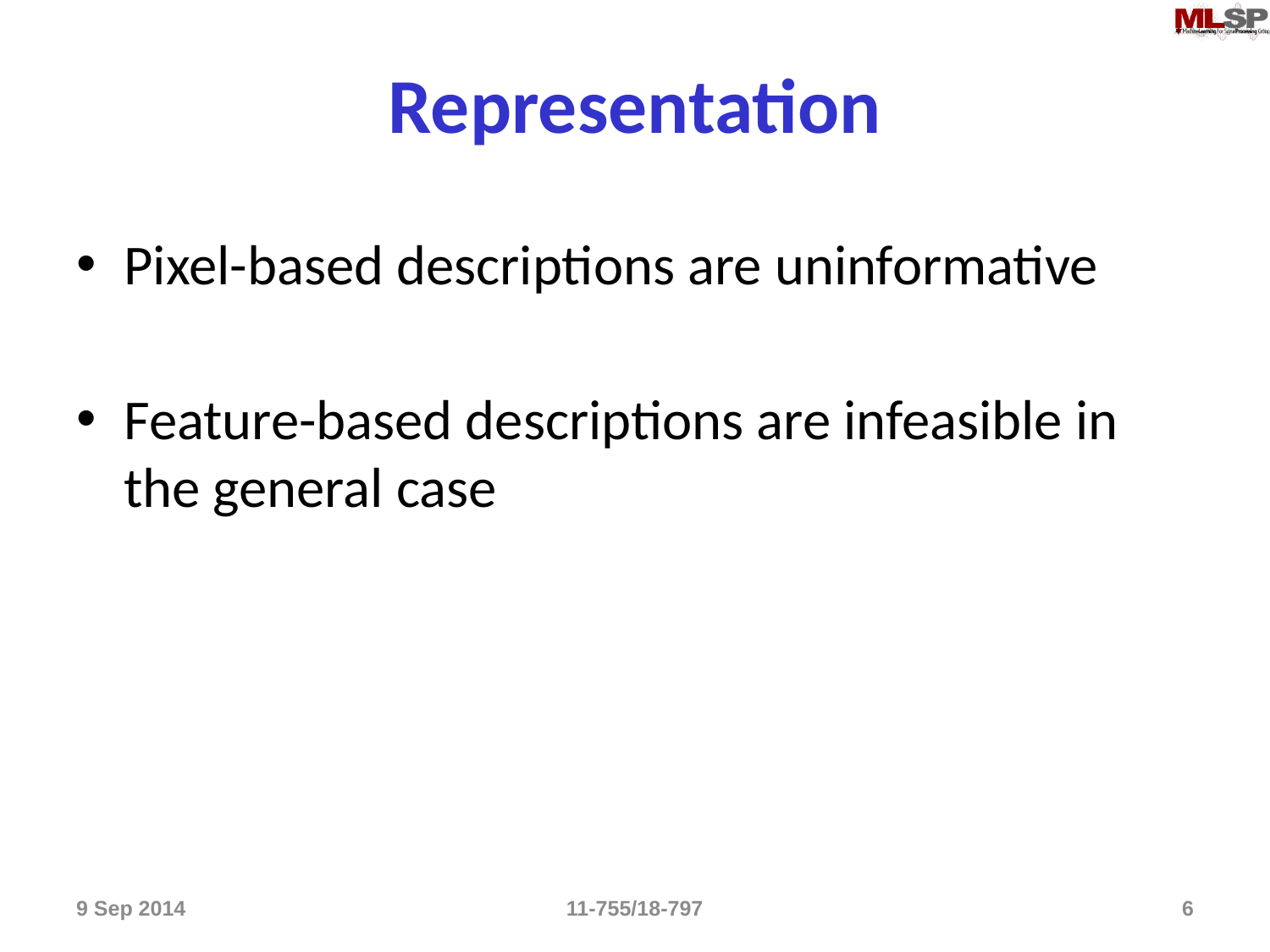

# Representation
Pixel-based descriptions are uninformative

Feature-based descriptions are infeasible in the general case
9 Sep 2014
11-755/18-797
6